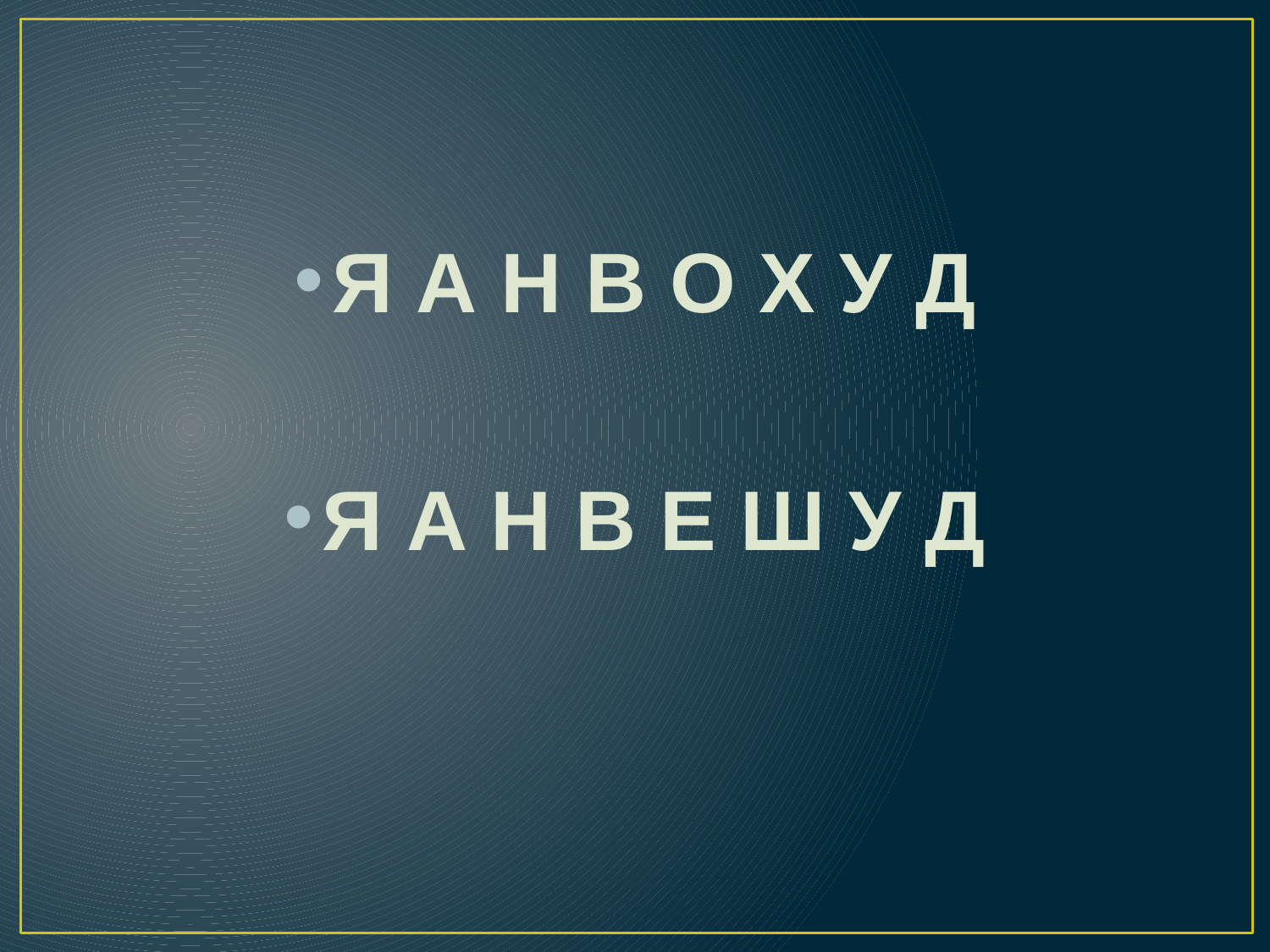

#
Я А Н В О Х У Д

Я А Н В Е Ш У Д